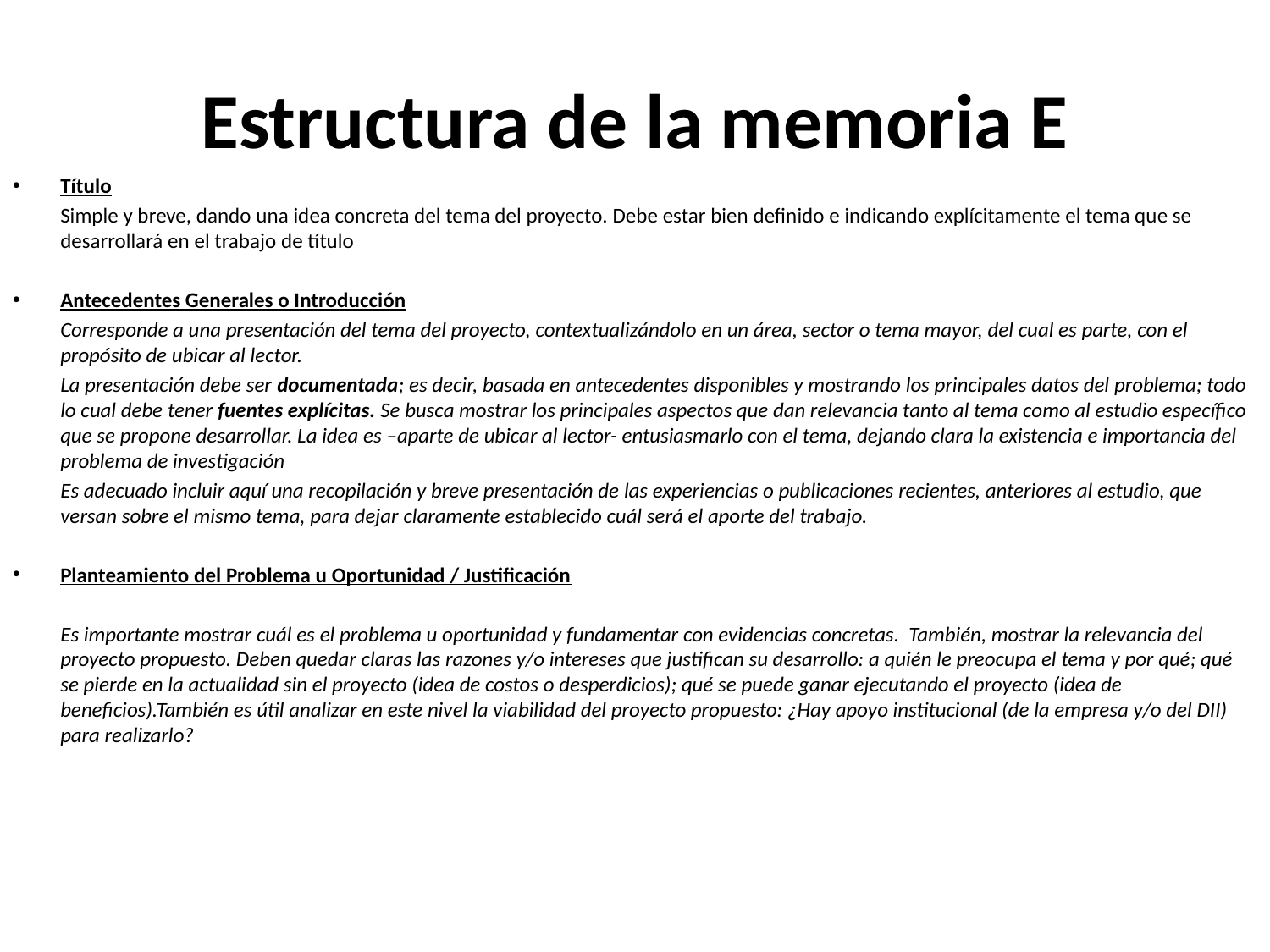

# Estructura de la memoria E
Título
	Simple y breve, dando una idea concreta del tema del proyecto. Debe estar bien definido e indicando explícitamente el tema que se desarrollará en el trabajo de título

Antecedentes Generales o Introducción
	Corresponde a una presentación del tema del proyecto, contextualizándolo en un área, sector o tema mayor, del cual es parte, con el propósito de ubicar al lector.
	La presentación debe ser documentada; es decir, basada en antecedentes disponibles y mostrando los principales datos del problema; todo lo cual debe tener fuentes explícitas. Se busca mostrar los principales aspectos que dan relevancia tanto al tema como al estudio específico que se propone desarrollar. La idea es –aparte de ubicar al lector- entusiasmarlo con el tema, dejando clara la existencia e importancia del problema de investigación
	Es adecuado incluir aquí una recopilación y breve presentación de las experiencias o publicaciones recientes, anteriores al estudio, que versan sobre el mismo tema, para dejar claramente establecido cuál será el aporte del trabajo.

Planteamiento del Problema u Oportunidad / Justificación

	Es importante mostrar cuál es el problema u oportunidad y fundamentar con evidencias concretas.  También, mostrar la relevancia del proyecto propuesto. Deben quedar claras las razones y/o intereses que justifican su desarrollo: a quién le preocupa el tema y por qué; qué se pierde en la actualidad sin el proyecto (idea de costos o desperdicios); qué se puede ganar ejecutando el proyecto (idea de beneficios).También es útil analizar en este nivel la viabilidad del proyecto propuesto: ¿Hay apoyo institucional (de la empresa y/o del DII) para realizarlo?